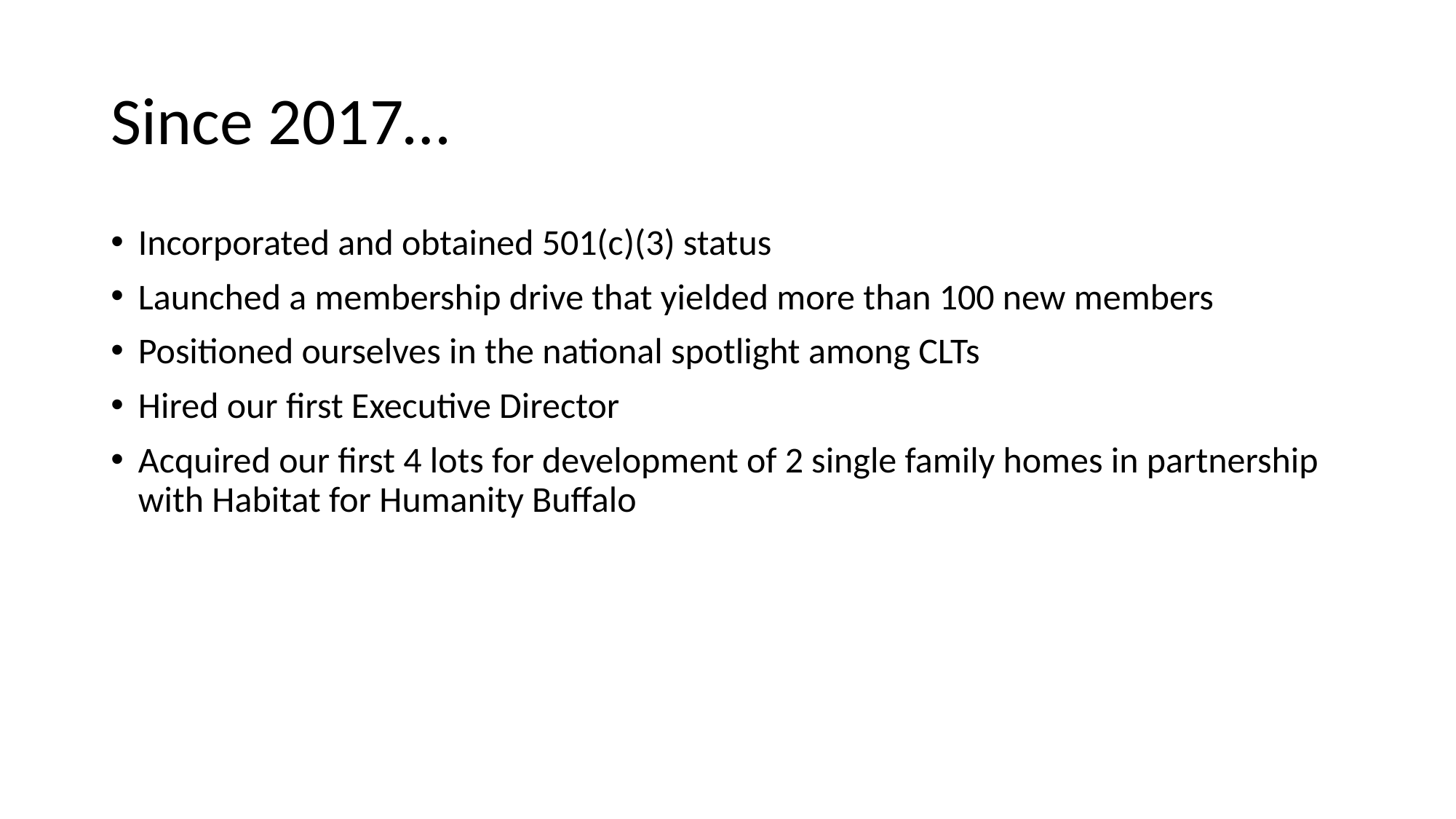

# Since 2017…
Incorporated and obtained 501(c)(3) status
Launched a membership drive that yielded more than 100 new members
Positioned ourselves in the national spotlight among CLTs
Hired our first Executive Director
Acquired our first 4 lots for development of 2 single family homes in partnership with Habitat for Humanity Buffalo